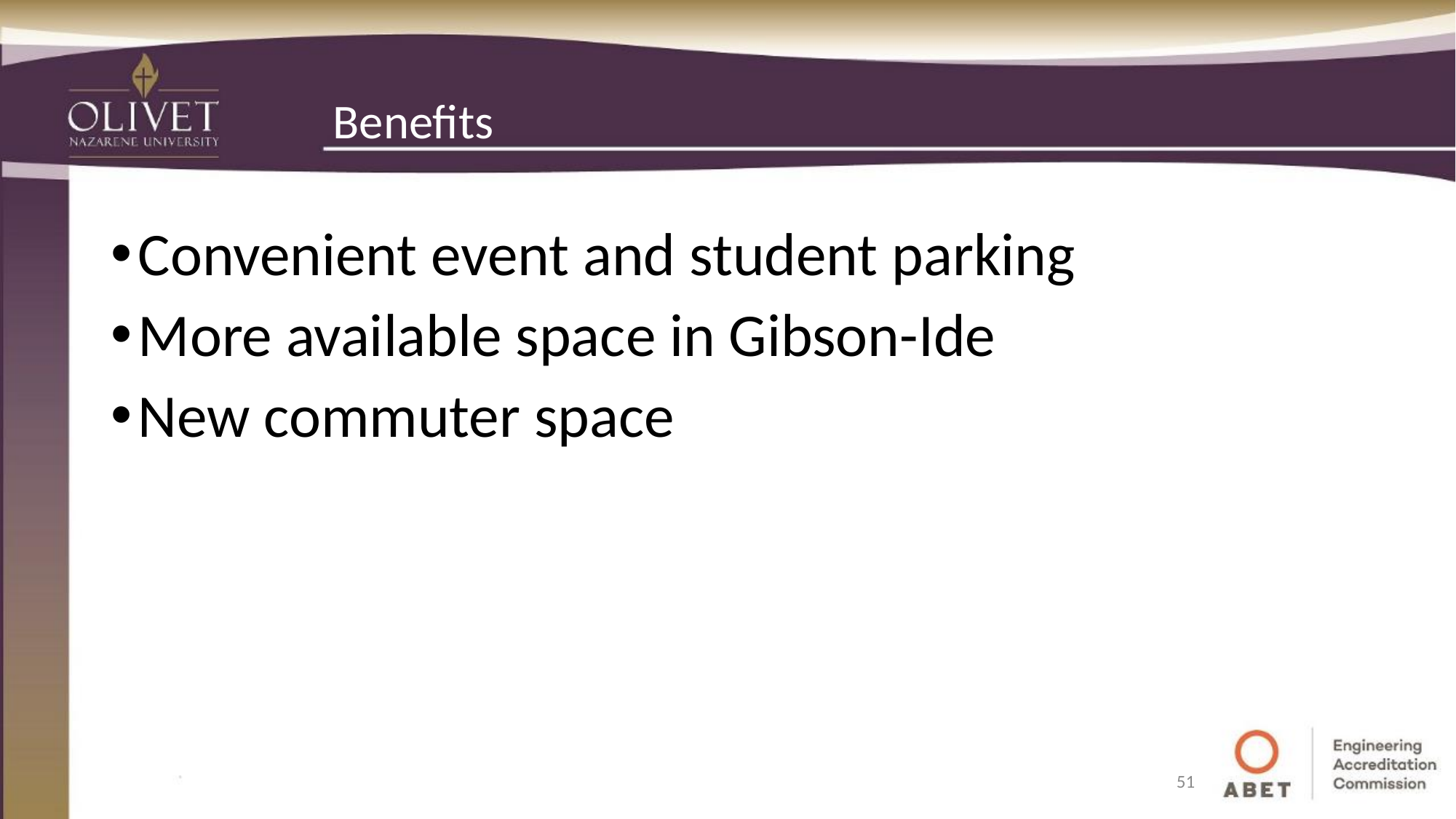

# Benefits
Convenient event and student parking
More available space in Gibson-Ide
New commuter space

51